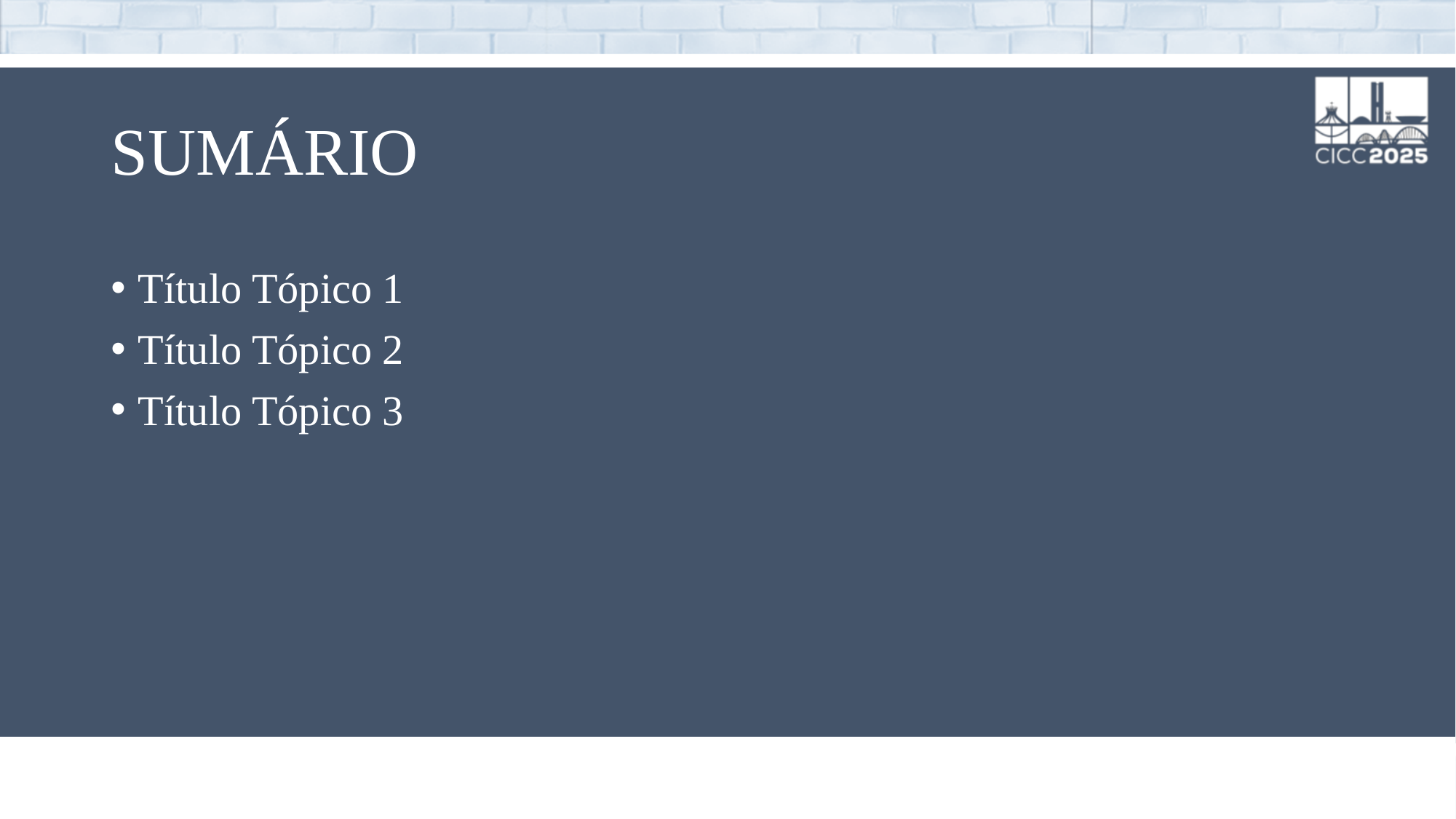

# SUMÁRIO
Título Tópico 1
Título Tópico 2
Título Tópico 3